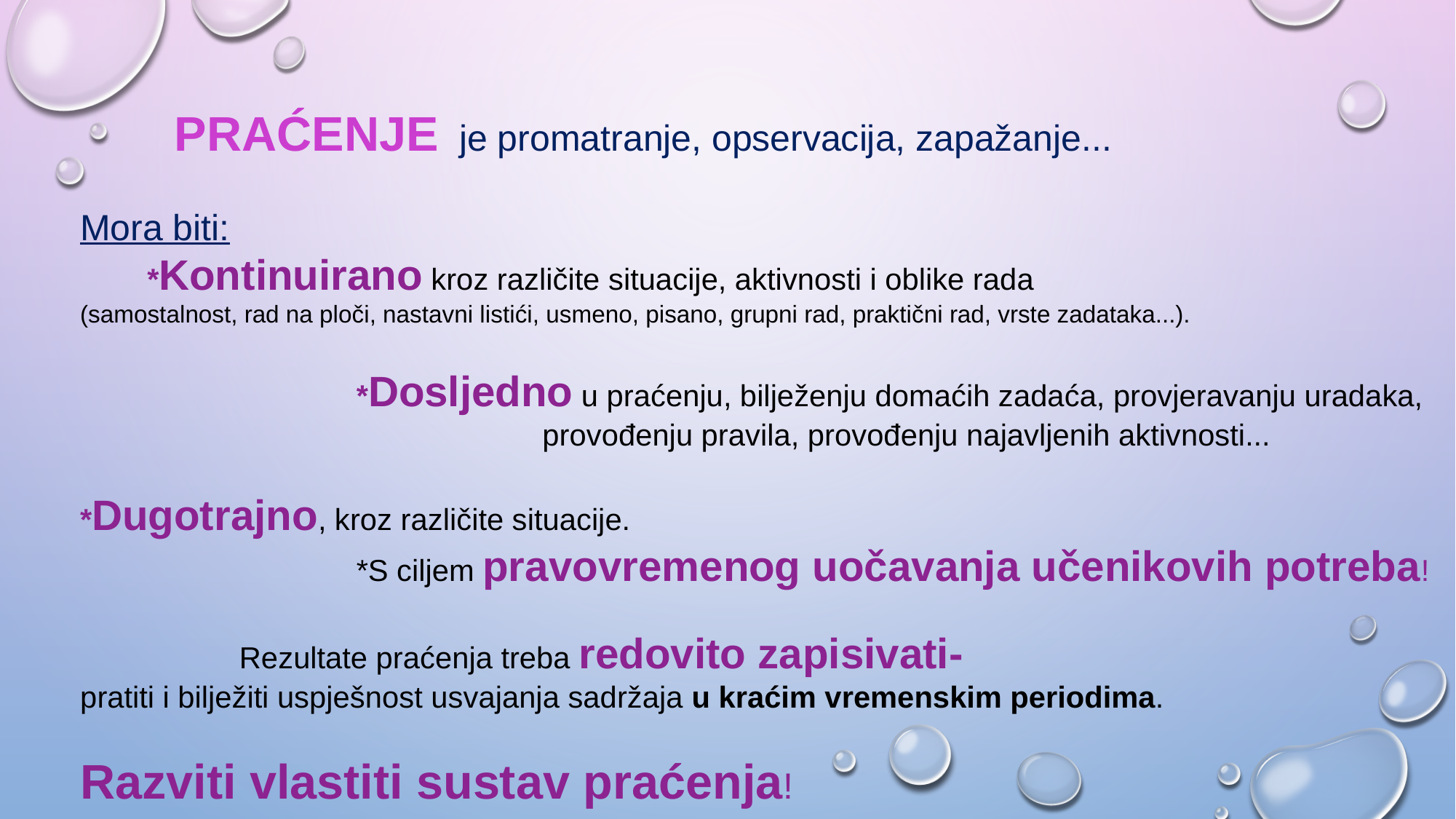

PRAĆENJE  je promatranje, opservacija, zapažanje...

Mora biti:
        *Kontinuirano kroz različite situacije, aktivnosti i oblike rada
(samostalnost, rad na ploči, nastavni listići, usmeno, pisano, grupni rad, praktični rad, vrste zadataka...).

                                 *Dosljedno u praćenju, bilježenju domaćih zadaća, provjeravanju uradaka,
                                     provođenju pravila, provođenju najavljenih aktivnosti...

*Dugotrajno, kroz različite situacije.
                                 *S ciljem pravovremenog uočavanja učenikovih potreba!

                   Rezultate praćenja treba redovito zapisivati-
pratiti i bilježiti uspješnost usvajanja sadržaja u kraćim vremenskim periodima.

Razviti vlastiti sustav praćenja!